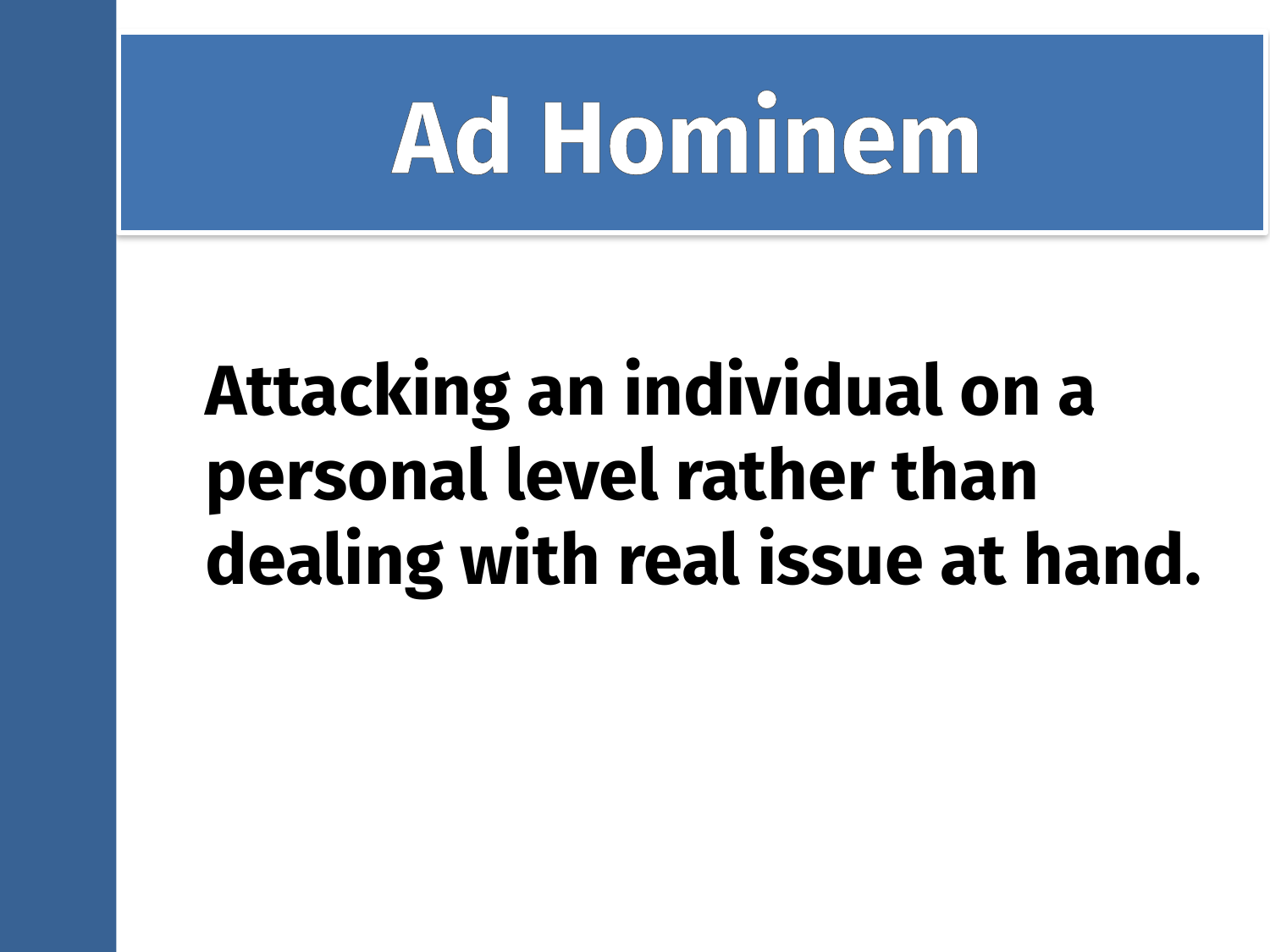

# Ad Hominem
Attacking an individual on a personal level rather than dealing with real issue at hand.